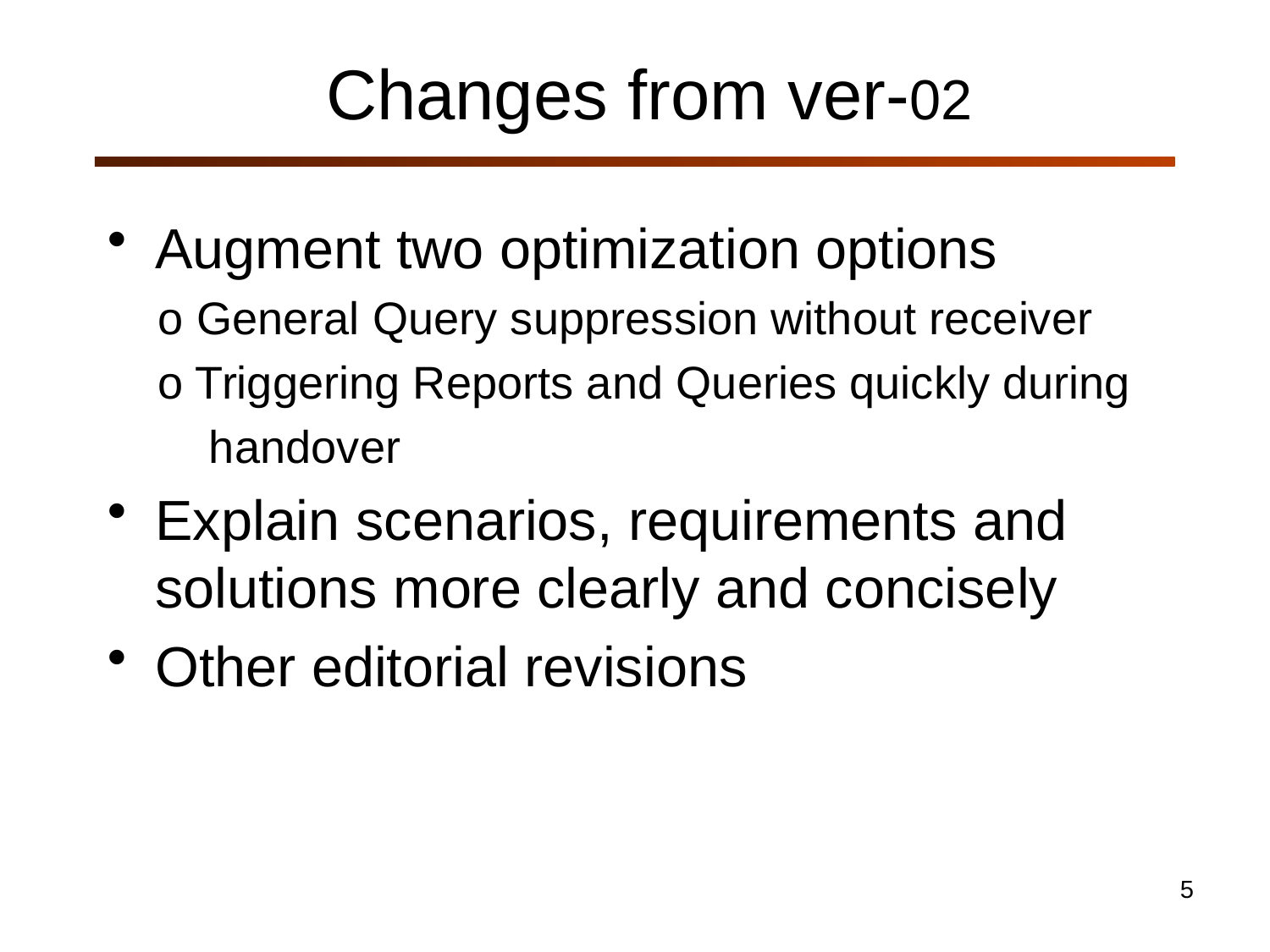

# Changes from ver-02

Augment two optimization options
    o General Query suppression without receiver
    o Triggering Reports and Queries quickly during
        handover
Explain scenarios, requirements and solutions more clearly and concisely
Other editorial revisions
5